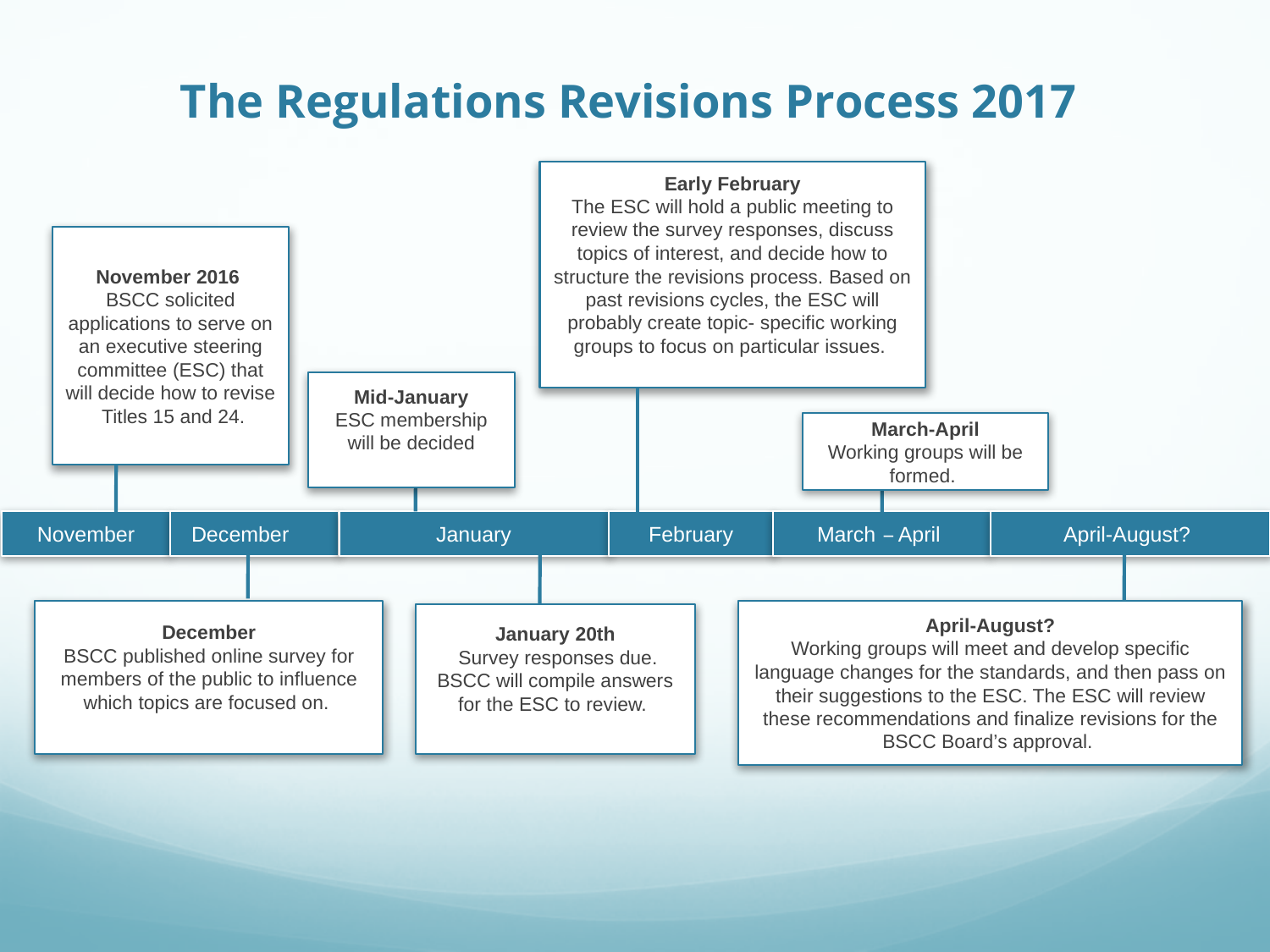

# The Regulations Revisions Process 2017
Early February
The ESC will hold a public meeting to review the survey responses, discuss topics of interest, and decide how to structure the revisions process. Based on past revisions cycles, the ESC will probably create topic- specific working groups to focus on particular issues.

November 2016
BSCC solicited applications to serve on an executive steering committee (ESC) that will decide how to revise
 Titles 15 and 24.
Mid-January
ESC membership will be decided

March-April
Working groups will be formed.
January
April-August?
November
December
February
March – April
December
BSCC published online survey for members of the public to influence which topics are focused on.

April-August?
Working groups will meet and develop specific language changes for the standards, and then pass on their suggestions to the ESC. The ESC will review these recommendations and finalize revisions for the BSCC Board’s approval.
January 20th
 Survey responses due. BSCC will compile answers for the ESC to review.